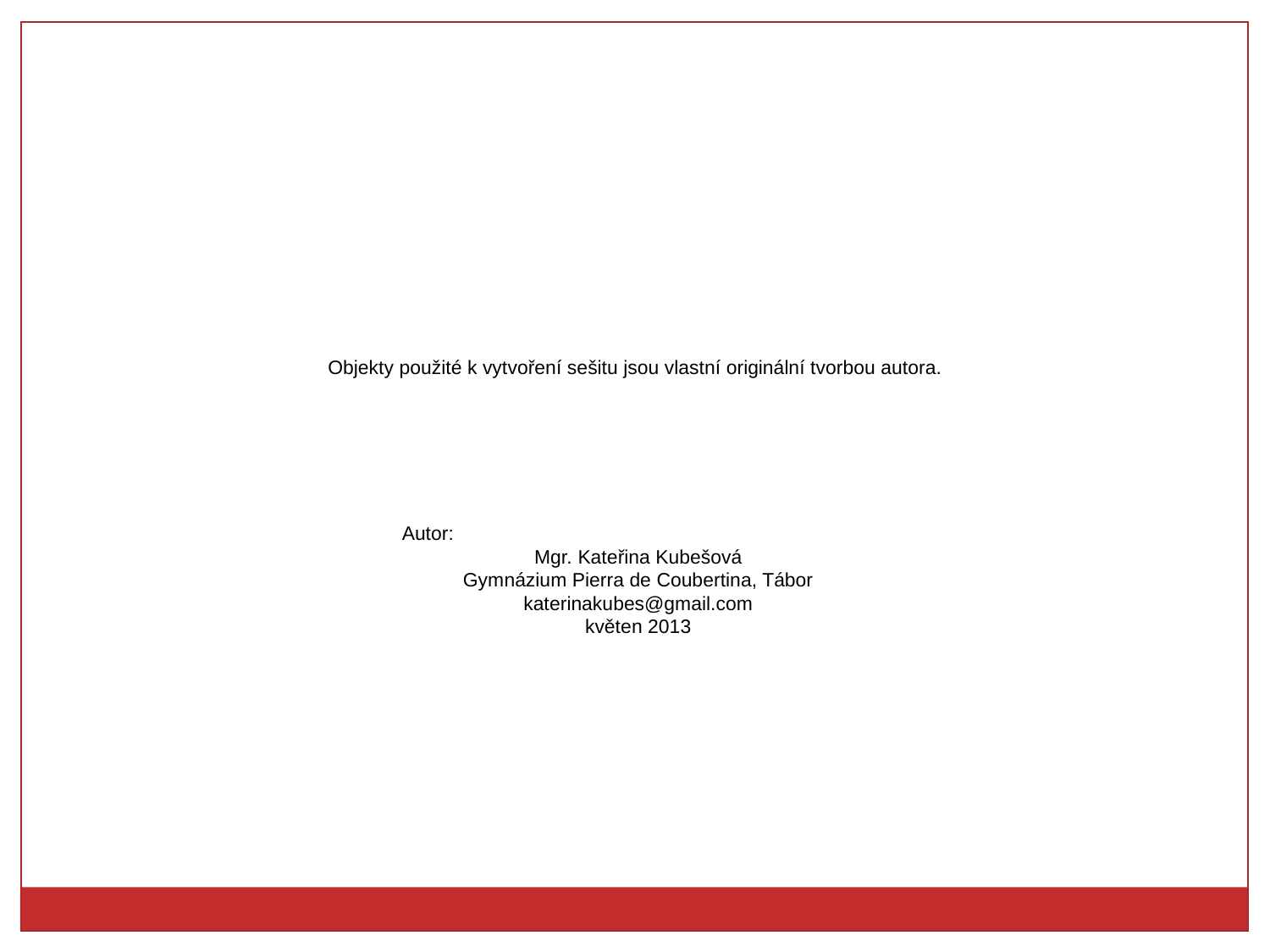

Objekty použité k vytvoření sešitu jsou vlastní originální tvorbou autora.
Autor:
Mgr. Kateřina Kubešová
Gymnázium Pierra de Coubertina, Tábor
katerinakubes@gmail.com
květen 2013